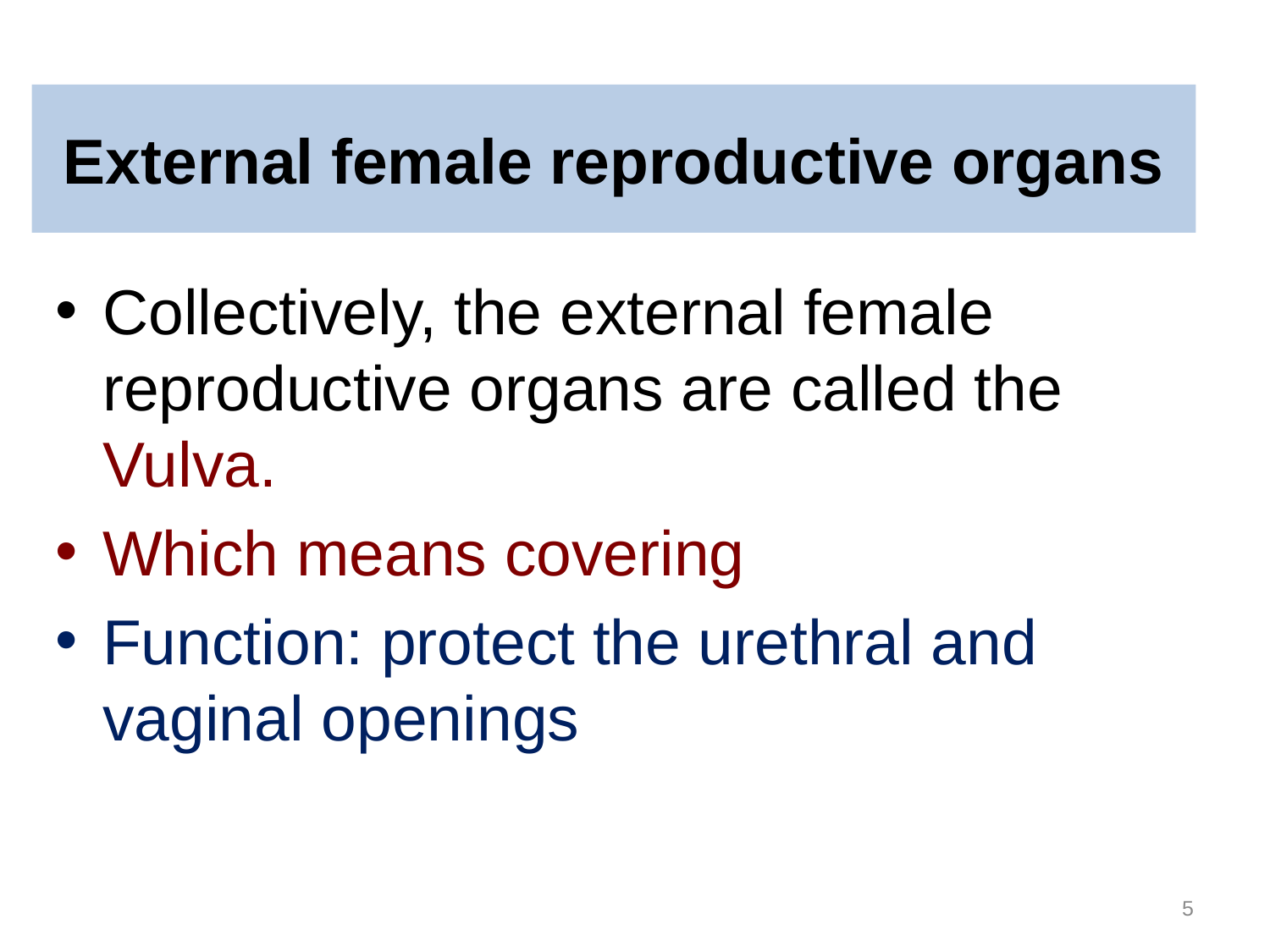

# External female reproductive organs
Collectively, the external female reproductive organs are called the Vulva.
Which means covering
Function: protect the urethral and vaginal openings
5